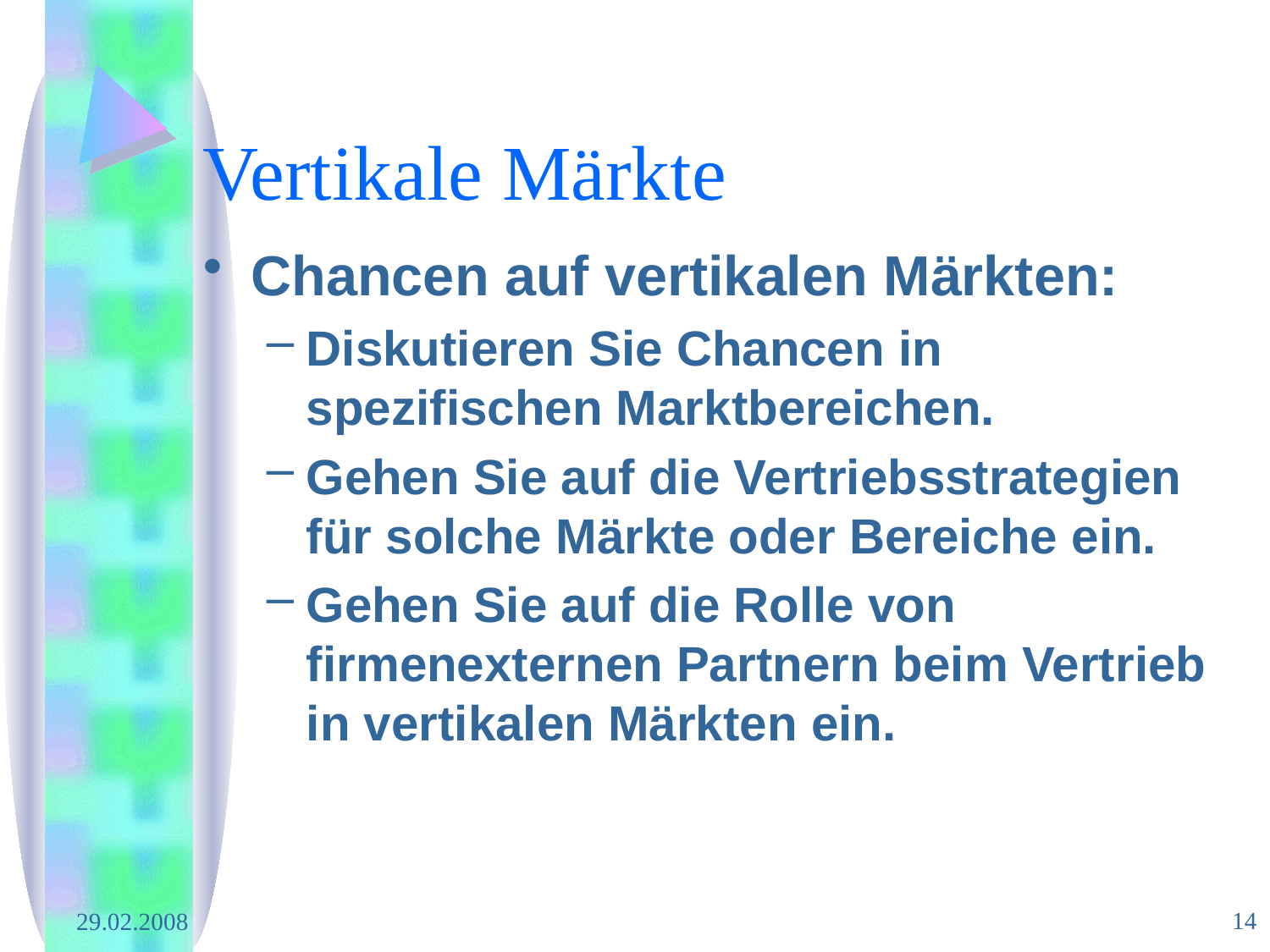

# Vertikale Märkte
Chancen auf vertikalen Märkten:
Diskutieren Sie Chancen in spezifischen Marktbereichen.
Gehen Sie auf die Vertriebsstrategien für solche Märkte oder Bereiche ein.
Gehen Sie auf die Rolle von firmenexternen Partnern beim Vertrieb in vertikalen Märkten ein.
14
29.02.2008